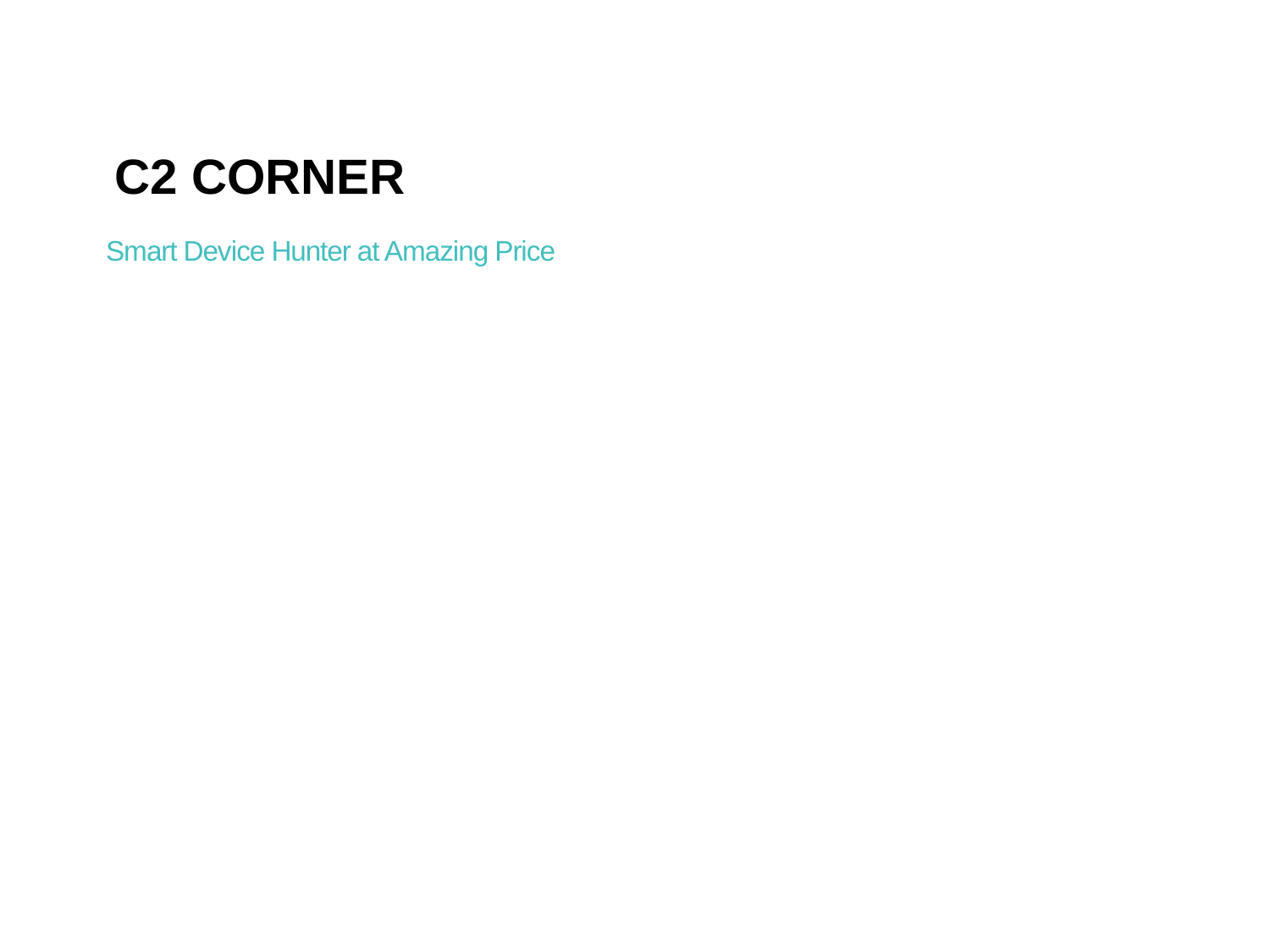

C2 Corner
Smart Device Hunter at Amazing Price